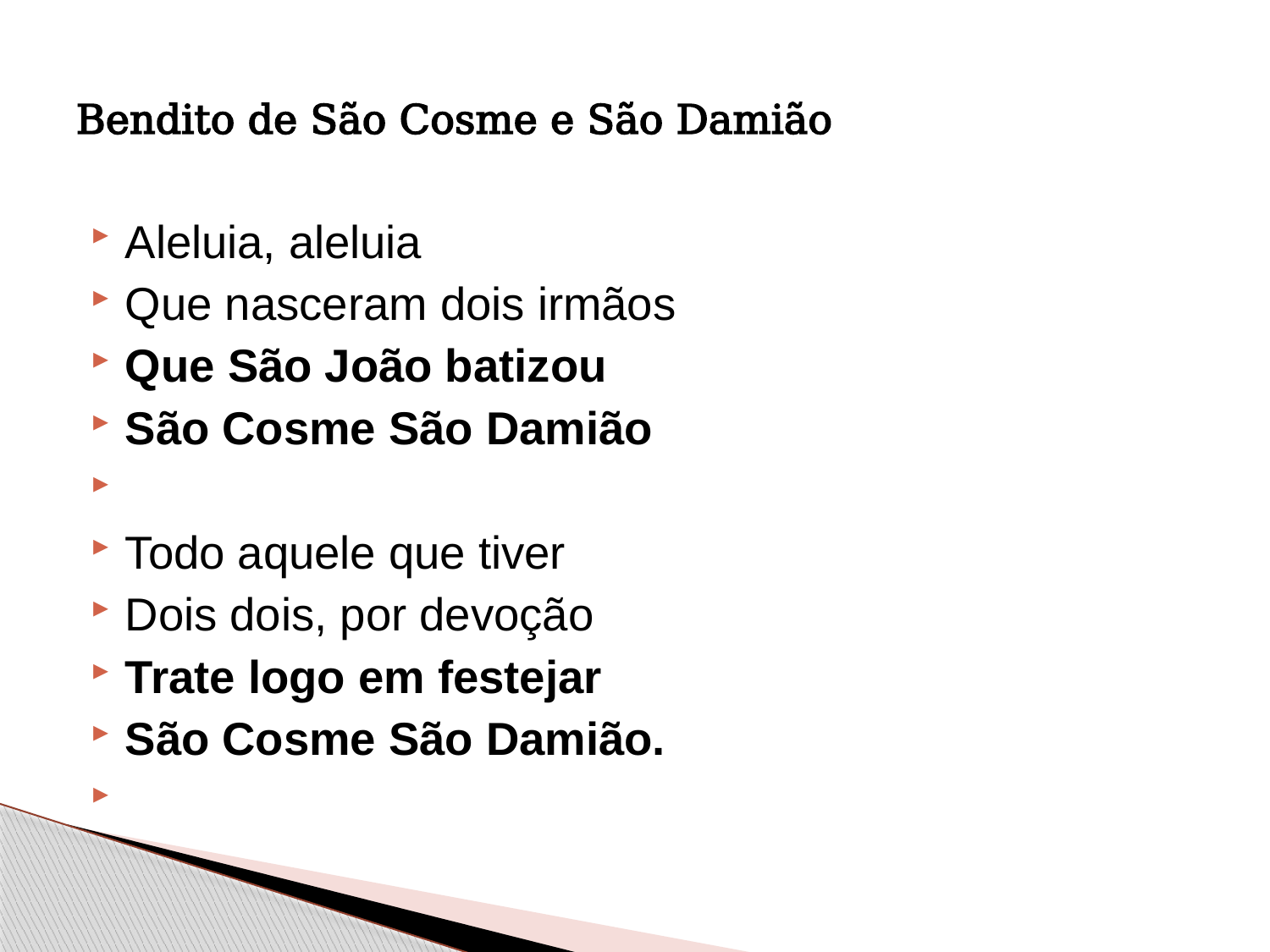

# Bendito de São Cosme e São Damião
Aleluia, aleluia
Que nasceram dois irmãos
Que São João batizou
São Cosme São Damião

Todo aquele que tiver
Dois dois, por devoção
Trate logo em festejar
São Cosme São Damião.